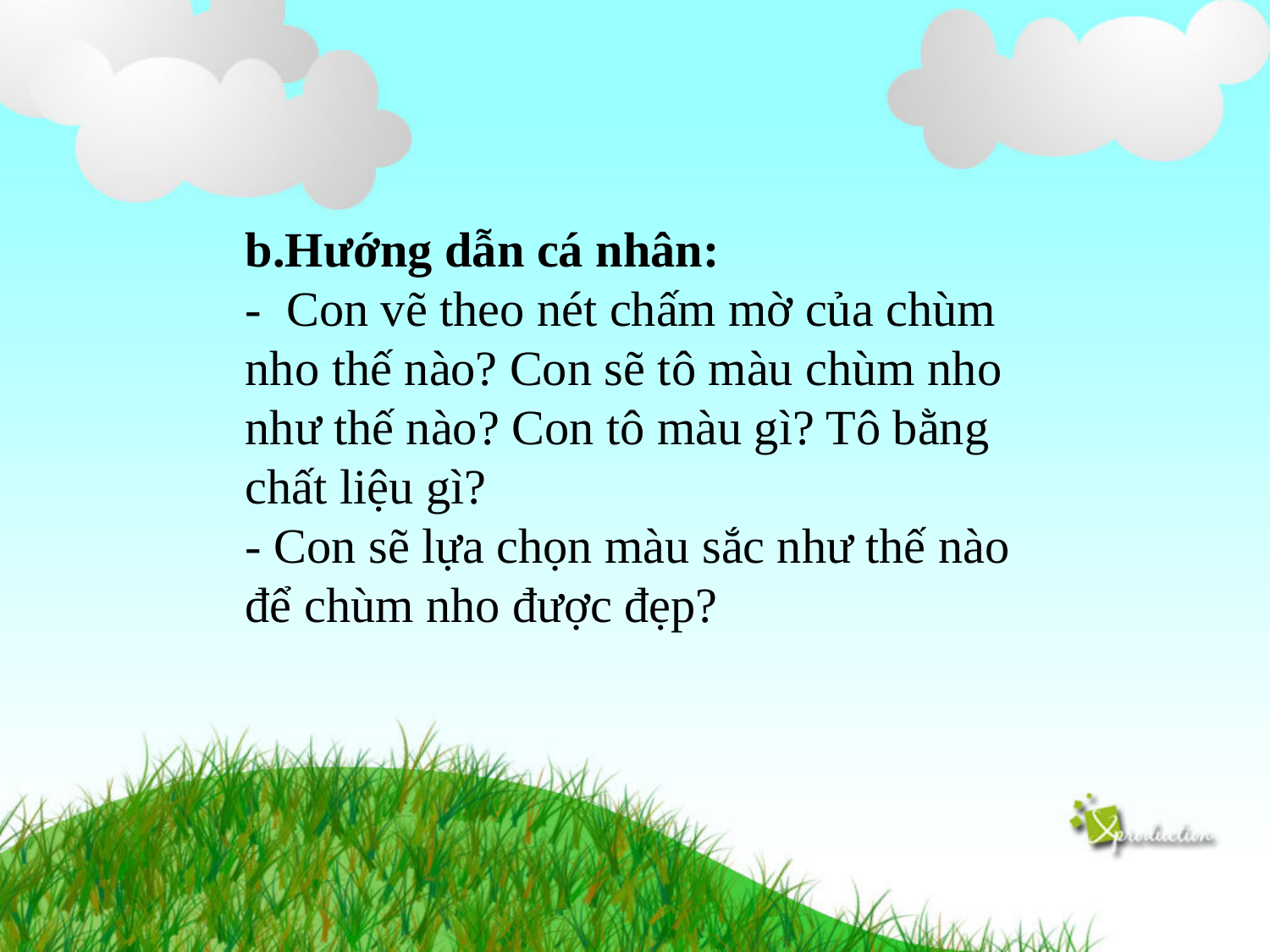

b.Hướng dẫn cá nhân:
-  Con vẽ theo nét chấm mờ của chùm nho thế nào? Con sẽ tô màu chùm nho như thế nào? Con tô màu gì? Tô bằng chất liệu gì?
- Con sẽ lựa chọn màu sắc như thế nào để chùm nho được đẹp?